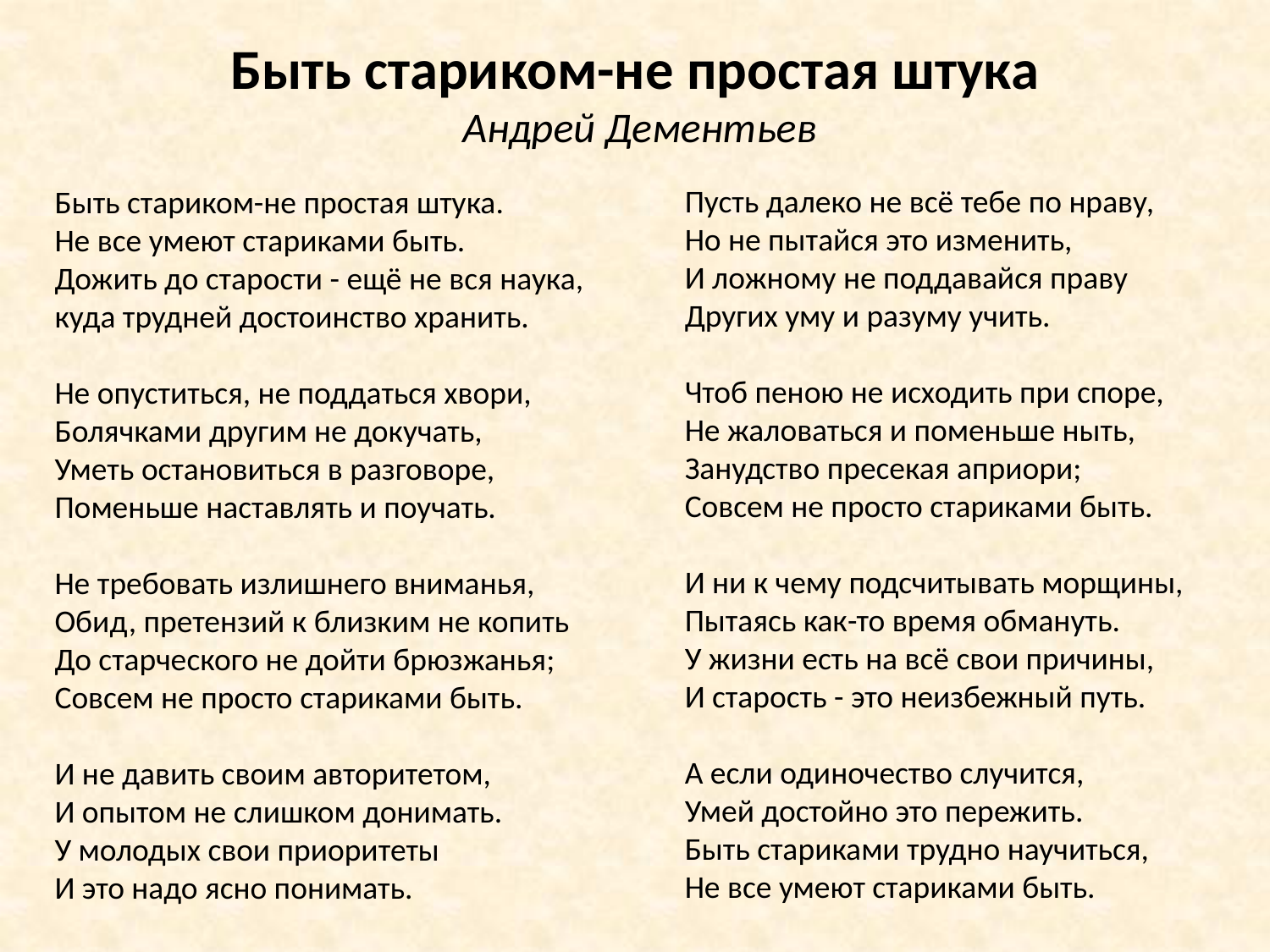

# Быть стариком-не простая штука Андрей Дементьев

 Пусть далеко не всё тебе по нраву,
 Но не пытайся это изменить,
 И ложному не поддавайся праву
 Других уму и разуму учить.

 Чтоб пеною не исходить при споре,
 Не жаловаться и поменьше ныть,
 Занудство пресекая априори;
 Совсем не просто стариками быть.

 И ни к чему подсчитывать морщины,
 Пытаясь как-то время обмануть.
 У жизни есть на всё свои причины,
 И старость - это неизбежный путь.

 А если одиночество случится,
 Умей достойно это пережить.
 Быть стариками трудно научиться,
 Не все умеют стариками быть.
 Быть стариком-не простая штука.
 Не все умеют стариками быть.
 Дожить до старости - ещё не вся наука,
 куда трудней достоинство хранить.

 Не опуститься, не поддаться хвори,
 Болячками другим не докучать,
 Уметь остановиться в разговоре,
 Поменьше наставлять и поучать.

 Не требовать излишнего вниманья,
 Обид, претензий к близким не копить
 До старческого не дойти брюзжанья;
 Совсем не просто стариками быть.

 И не давить своим авторитетом,
 И опытом не слишком донимать.
 У молодых свои приоритеты
 И это надо ясно понимать.